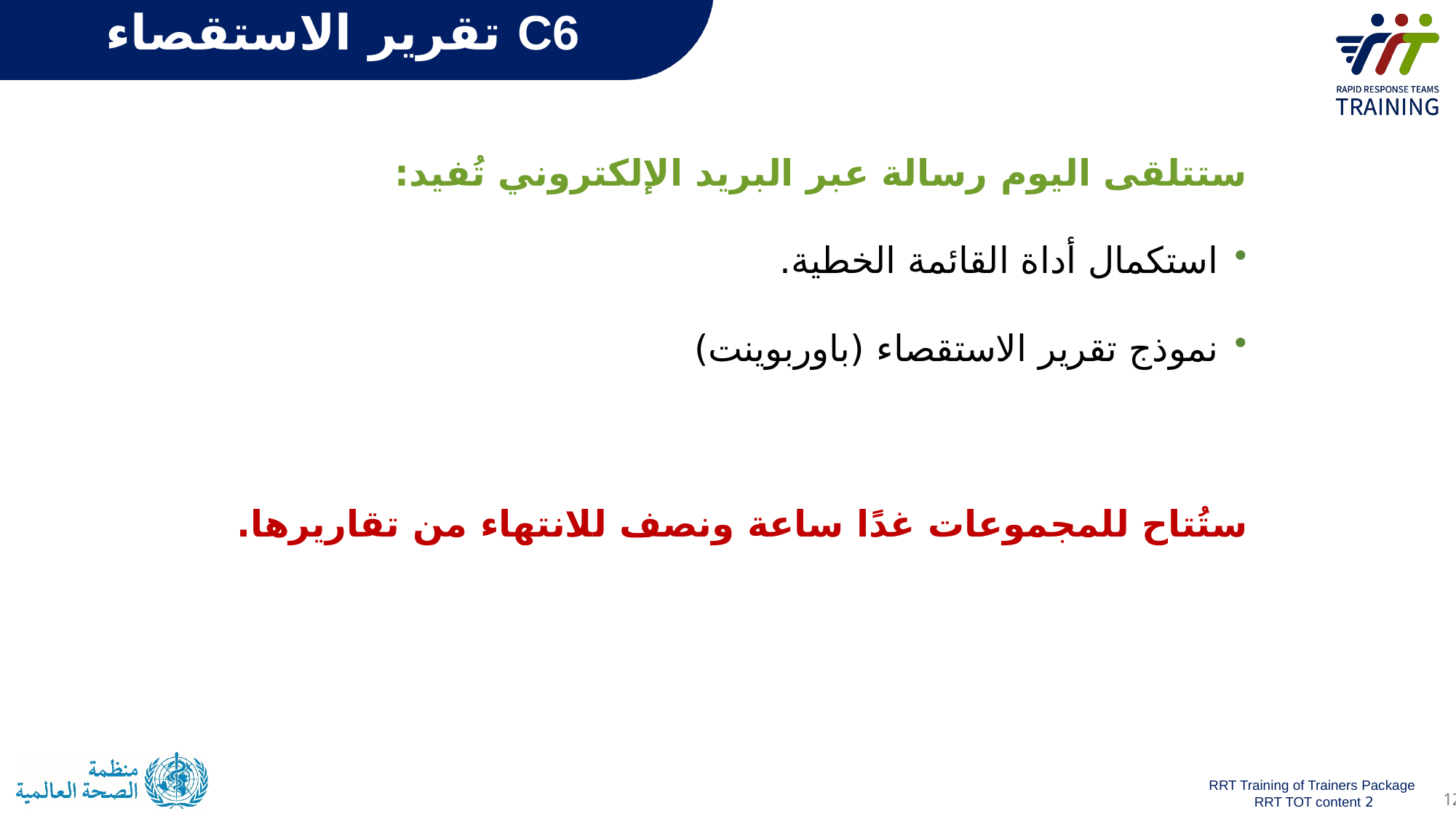

# C6 تقرير الاستقصاء
ستتلقى اليوم رسالة عبر البريد الإلكتروني تُفيد:

استكمال أداة القائمة الخطية.

نموذج تقرير الاستقصاء (باوربوينت)

ستُتاح للمجموعات غدًا ساعة ونصف للانتهاء من تقاريرها.